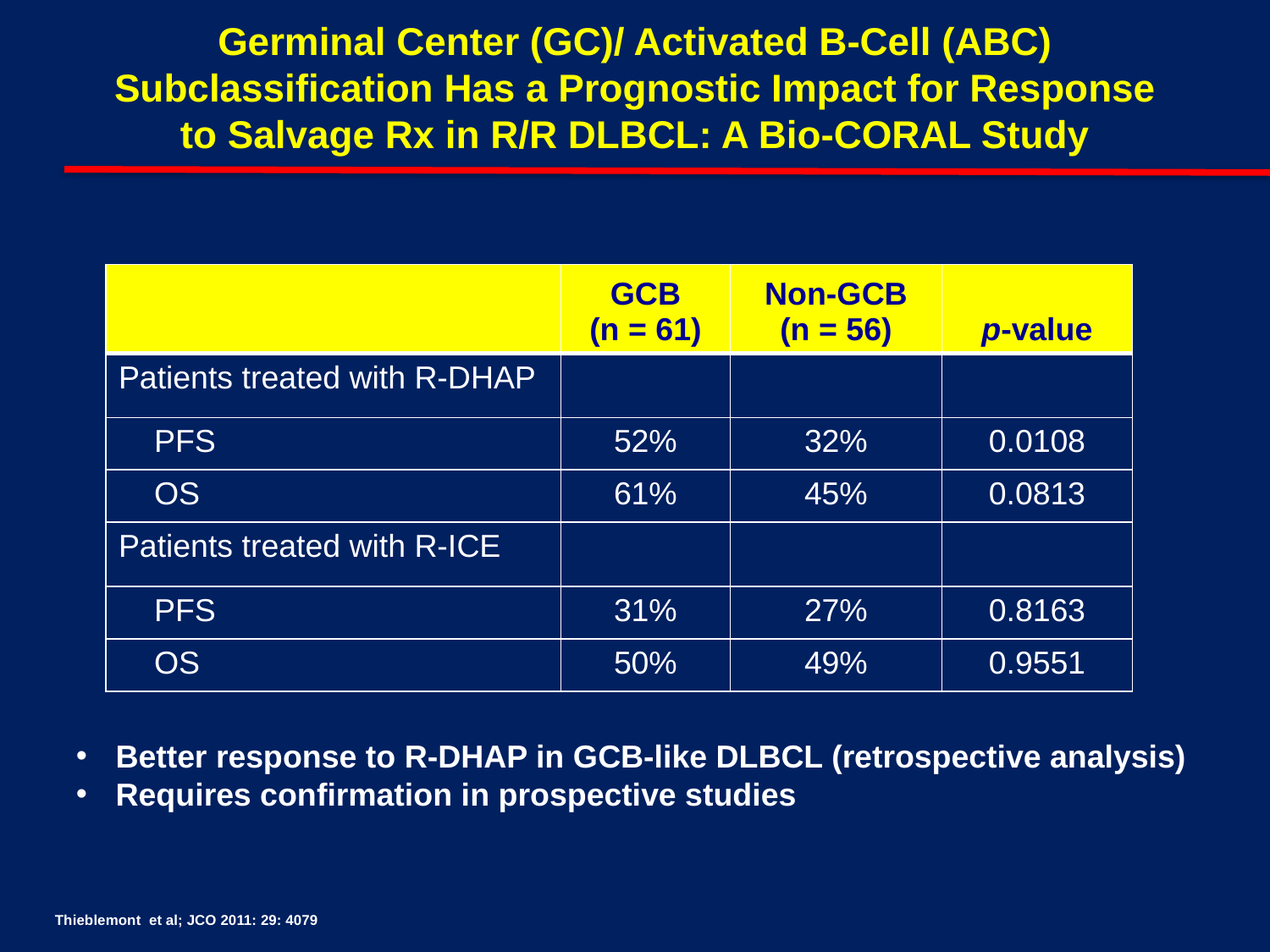

Germinal Center (GC)/ Activated B-Cell (ABC) Subclassification Has a Prognostic Impact for Response to Salvage Rx in R/R DLBCL: A Bio-CORAL Study
|  | GCB (n = 61) | Non-GCB (n = 56) | p-value |
| --- | --- | --- | --- |
| Patients treated with R-DHAP |  |  |  |
| PFS | 52% | 32% | 0.0108 |
| OS | 61% | 45% | 0.0813 |
| Patients treated with R-ICE |  |  |  |
| PFS | 31% | 27% | 0.8163 |
| OS | 50% | 49% | 0.9551 |
Better response to R-DHAP in GCB-like DLBCL (retrospective analysis)
Requires confirmation in prospective studies
Thieblemont  et al; JCO 2011: 29: 4079